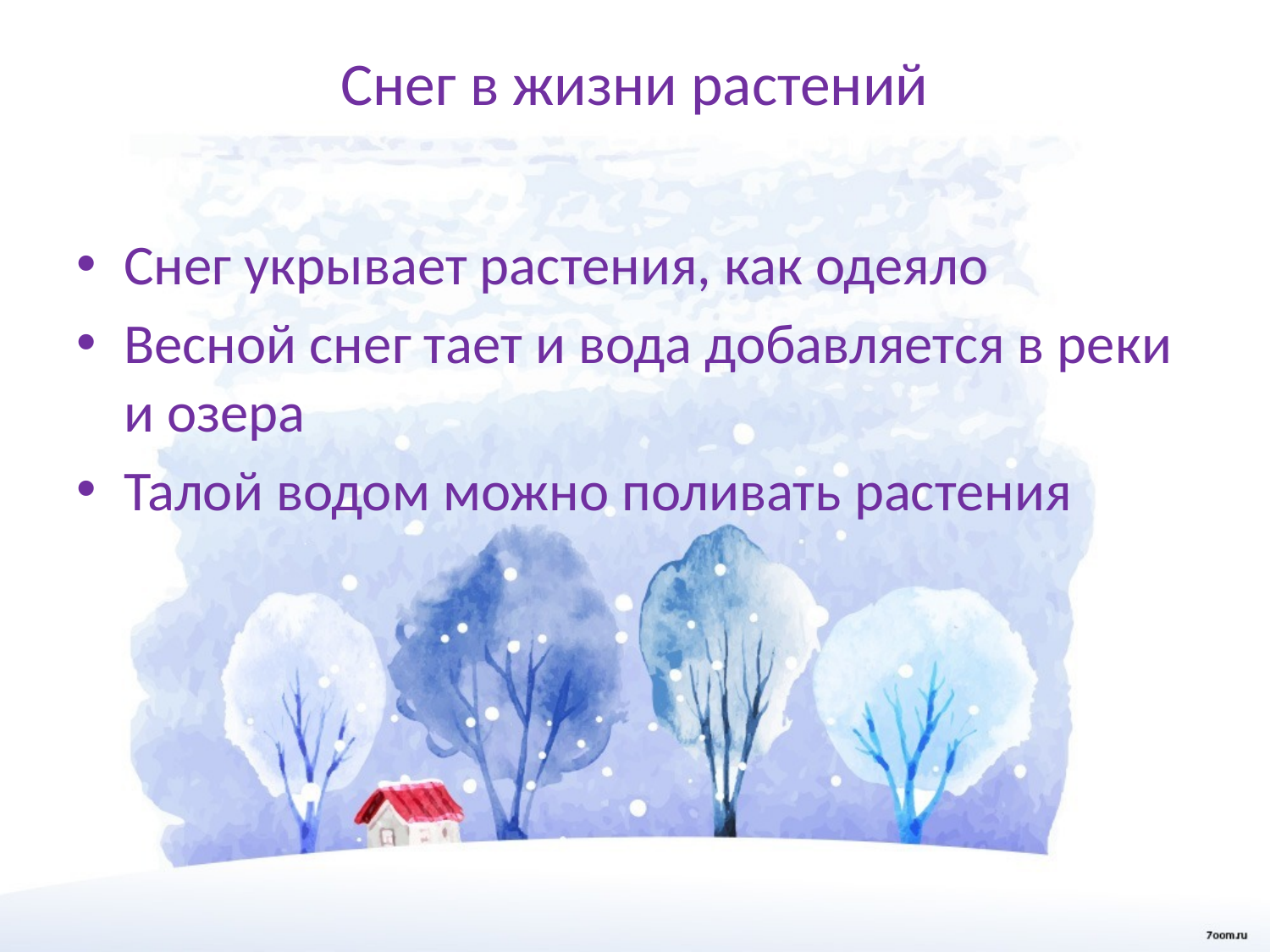

# Снег в жизни растений
Снег укрывает растения, как одеяло
Весной снег тает и вода добавляется в реки и озера
Талой водом можно поливать растения